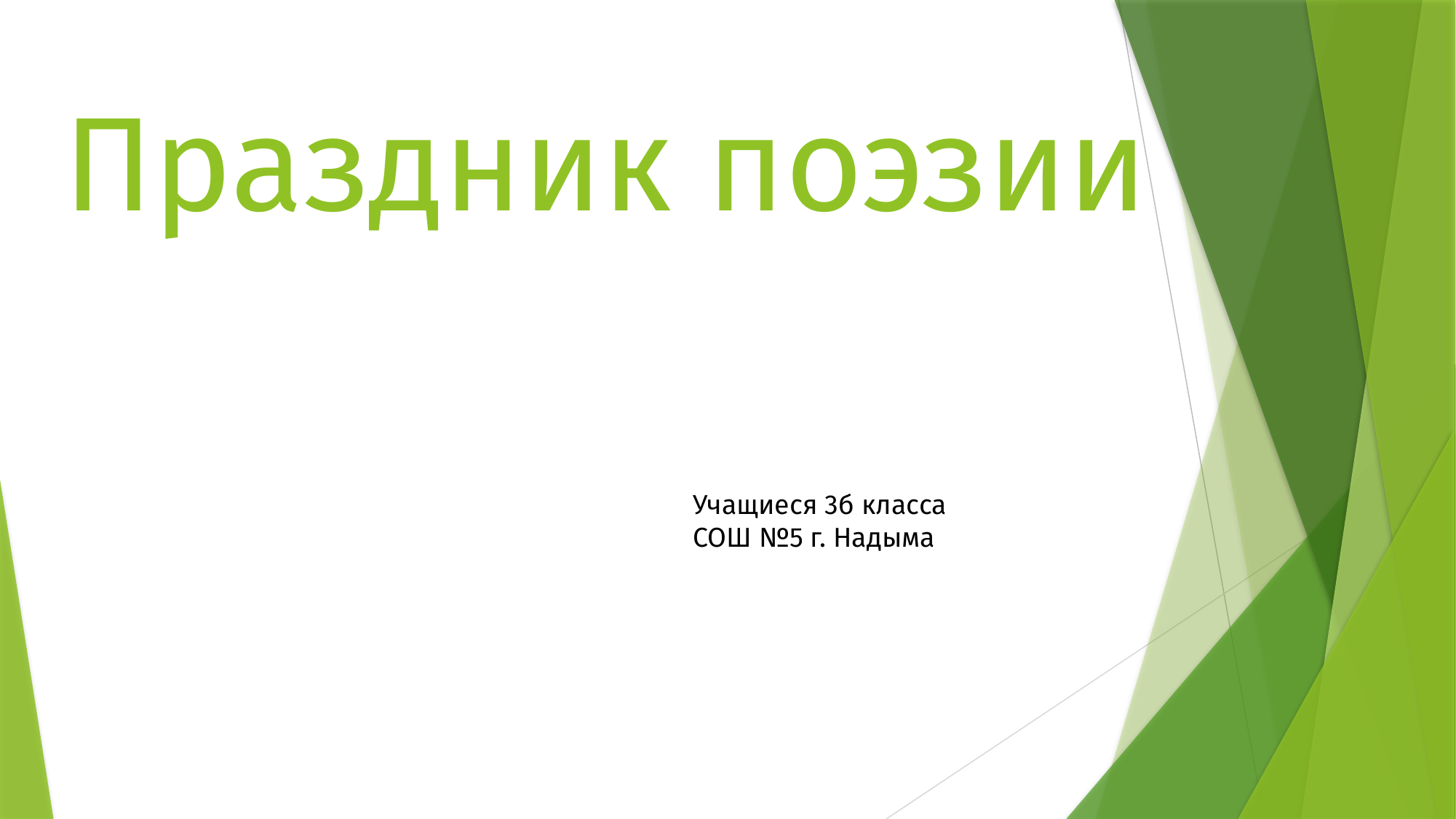

# Праздник поэзии
Учащиеся 3б класса
СОШ №5 г. Надыма